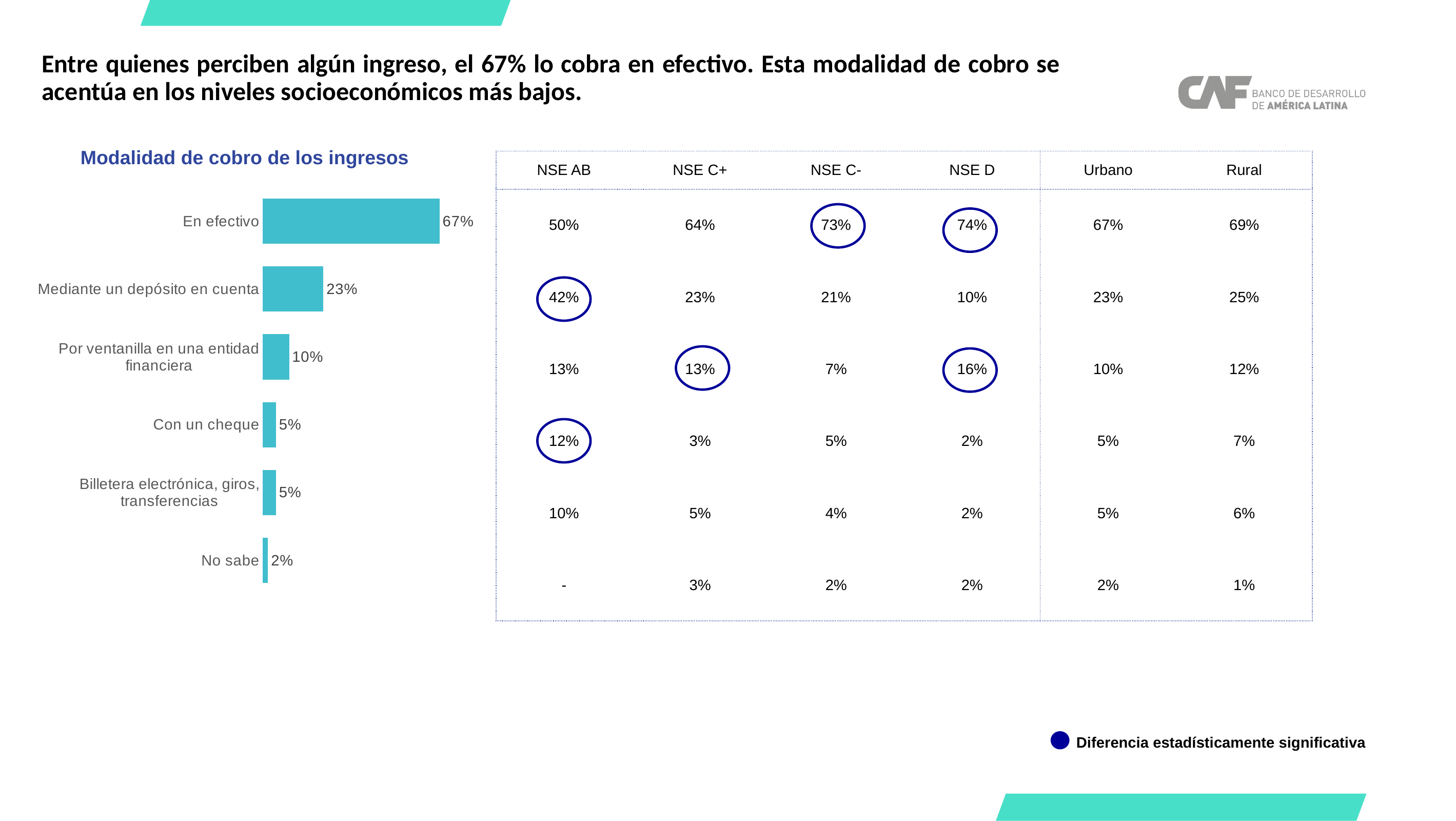

Entre quienes perciben algún ingreso, el 67% lo cobra en efectivo. Esta modalidad de cobro se acentúa en los niveles socioeconómicos más bajos.

Modalidad de cobro de los ingresos
| NSE AB | NSE C+ | NSE C- | NSE D | Urbano | Rural |
| --- | --- | --- | --- | --- | --- |
| 50% | 64% | 73% | 74% | 67% | 69% |
| 42% | 23% | 21% | 10% | 23% | 25% |
| 13% | 13% | 7% | 16% | 10% | 12% |
| 12% | 3% | 5% | 2% | 5% | 7% |
| 10% | 5% | 4% | 2% | 5% | 6% |
| - | 3% | 2% | 2% | 2% | 1% |

### Chart

| Category | Serie 1 |
|---|---|
| En efectivo | 67.0 |
| Mediante un depósito en cuenta | 23.0 |
| Por ventanilla en una entidad financiera | 10.0 |
| Con un cheque | 5.0 |
| Billetera electrónica, giros, transferencias | 5.0 |
| No sabe | 2.0 |

Diferencia estadísticamente significativa